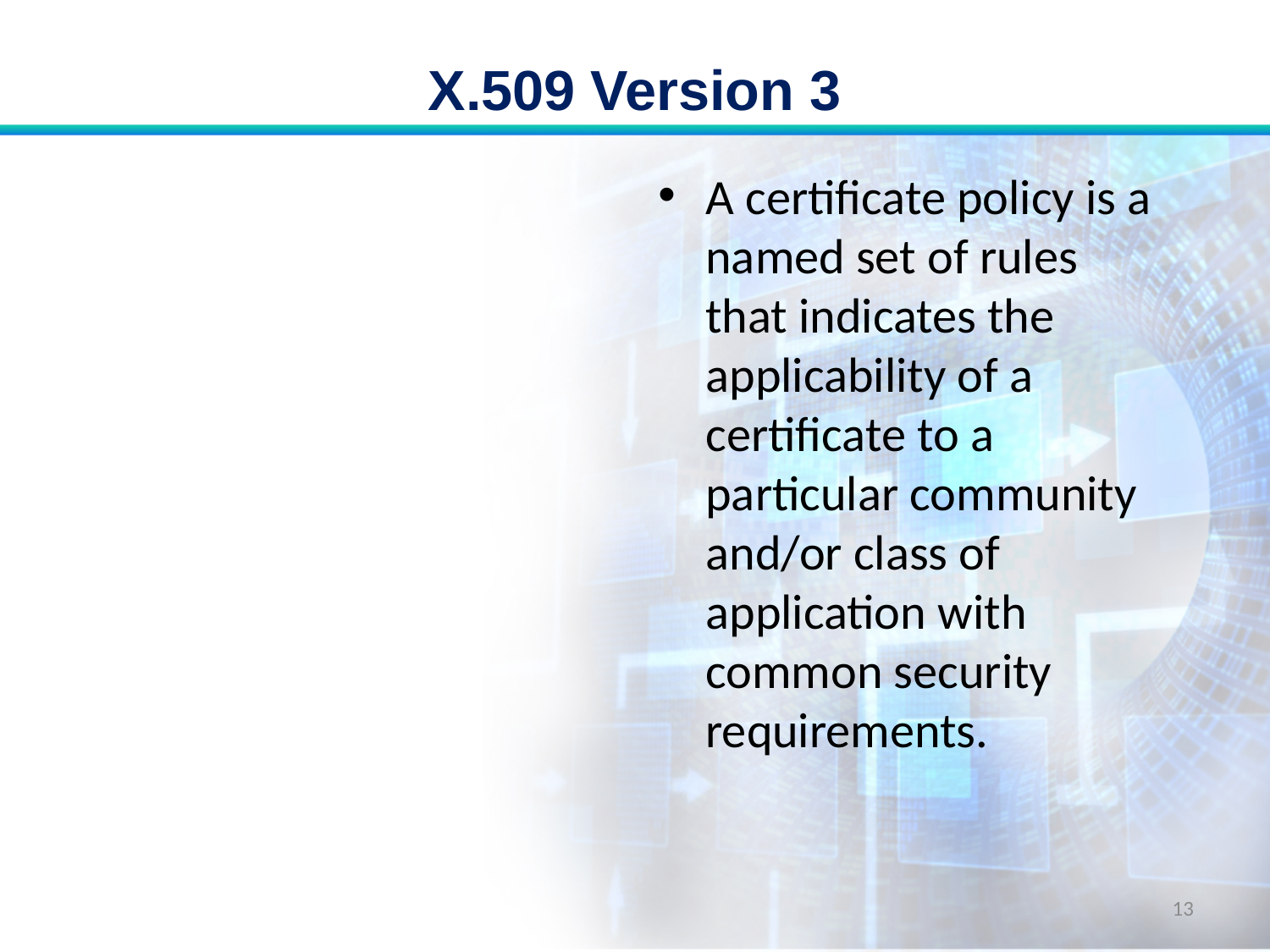

# X.509 Version 3
A certificate policy is a named set of rules that indicates the applicability of a certificate to a particular community and/or class of application with common security requirements.
13